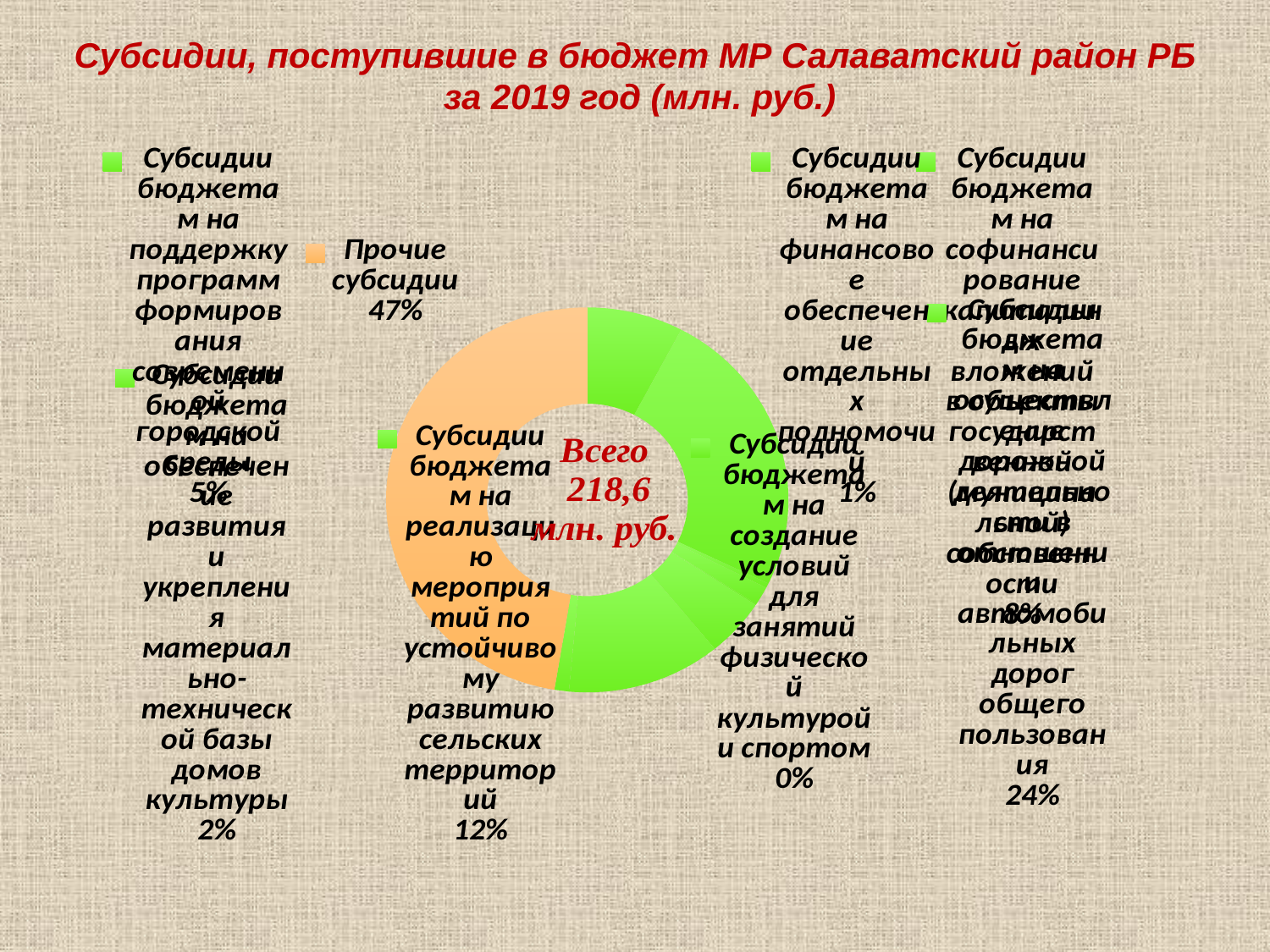

Субсидии, поступившие в бюджет МР Салаватский район РБ
 за 2019 год (млн. руб.)

[unsupported chart]